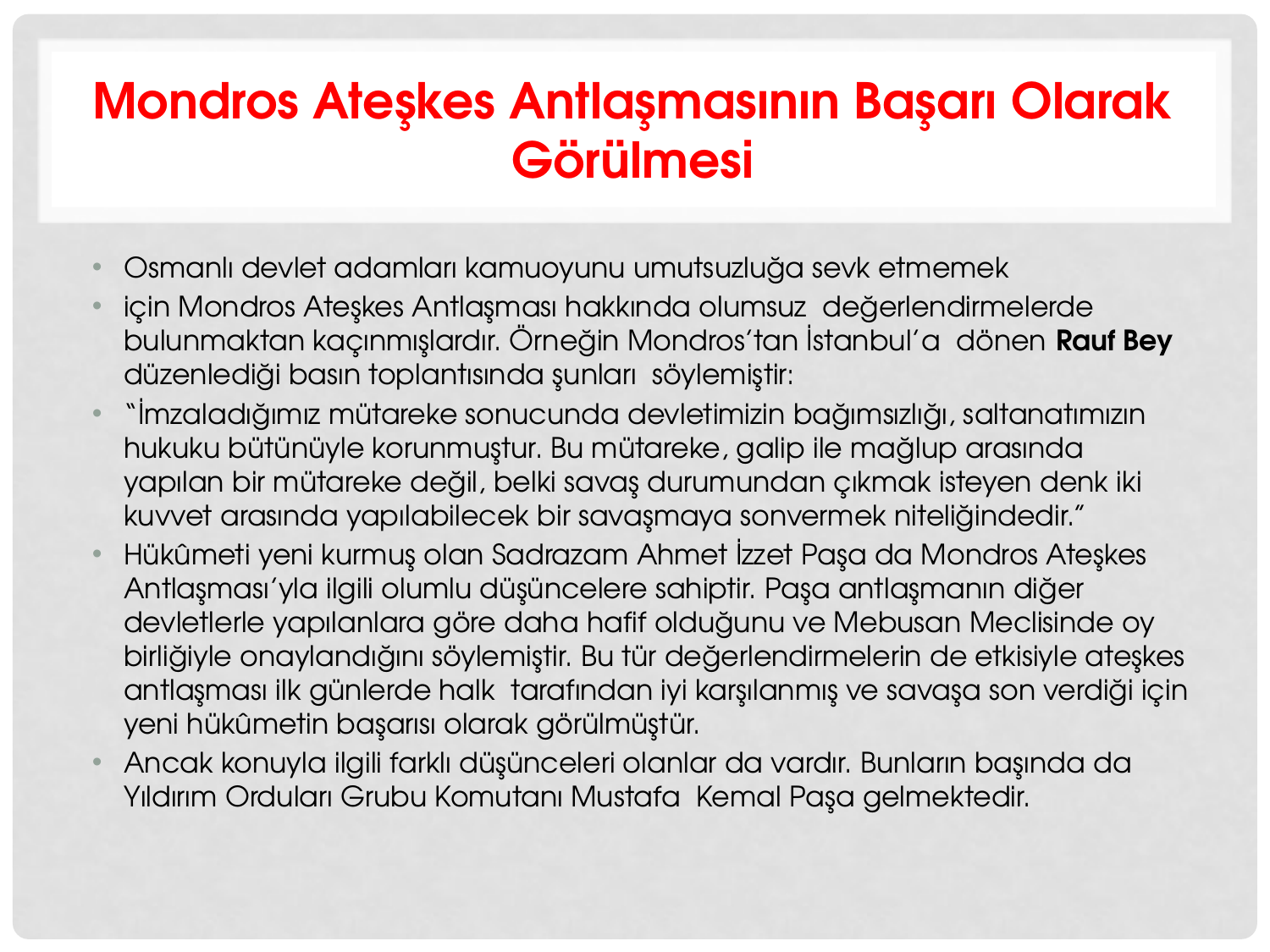

# Mondros Ateşkes Antlaşmasının Başarı Olarak Görülmesi
Osmanlı devlet adamları kamuoyunu umutsuzluğa sevk etmemek
için Mondros Ateşkes Antlaşması hakkında olumsuz  değerlendirmelerde bulunmaktan kaçınmışlardır. Örneğin Mondros’tan İstanbul’a  dönen Rauf Bey düzenlediği basın toplantısında şunları  söylemiştir:
“İmzaladığımız mütareke sonucunda devletimizin bağımsızlığı, saltanatımızın hukuku bütünüyle korunmuştur. Bu mütareke, galip ile mağlup arasında yapılan bir mütareke değil, belki savaş durumundan çıkmak isteyen denk iki kuvvet arasında yapılabilecek bir savaşmaya sonvermek niteliğindedir.”
Hükûmeti yeni kurmuş olan Sadrazam Ahmet İzzet Paşa da Mondros Ateşkes  Antlaşması’yla ilgili olumlu düşüncelere sahiptir. Paşa antlaşmanın diğer devletlerle yapılanlara göre daha hafif olduğunu ve Mebusan Meclisinde oy birliğiyle onaylandığını söylemiştir. Bu tür değerlendirmelerin de etkisiyle ateşkes antlaşması ilk günlerde halk  tarafından iyi karşılanmış ve savaşa son verdiği için yeni hükûmetin başarısı olarak görülmüştür.
Ancak konuyla ilgili farklı düşünceleri olanlar da vardır. Bunların başında da  Yıldırım Orduları Grubu Komutanı Mustafa  Kemal Paşa gelmektedir.